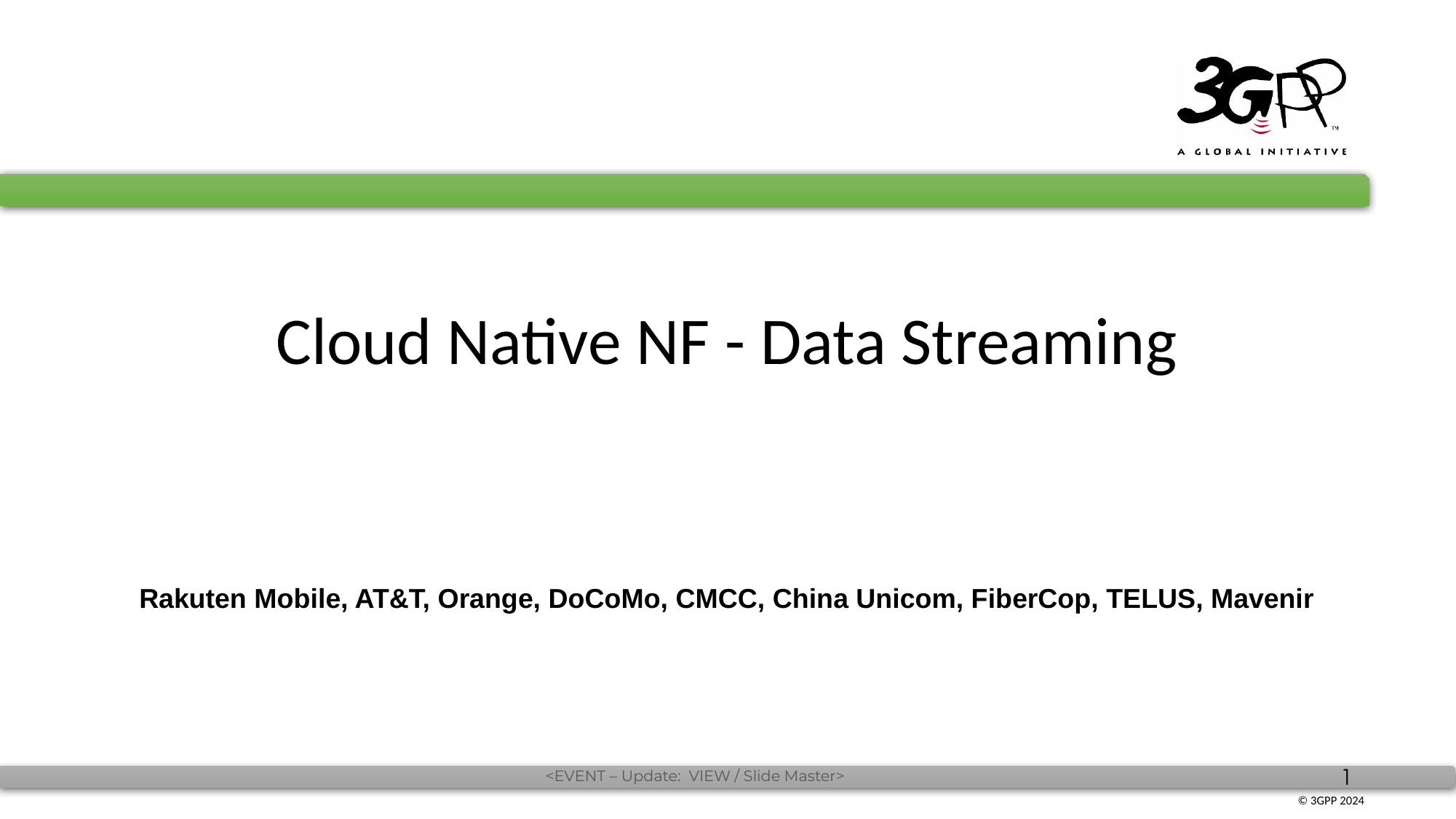

Cloud Native NF - Data Streaming

Rakuten Mobile, AT&T, Orange, DoCoMo, CMCC, China Unicom, FiberCop, TELUS, Mavenir